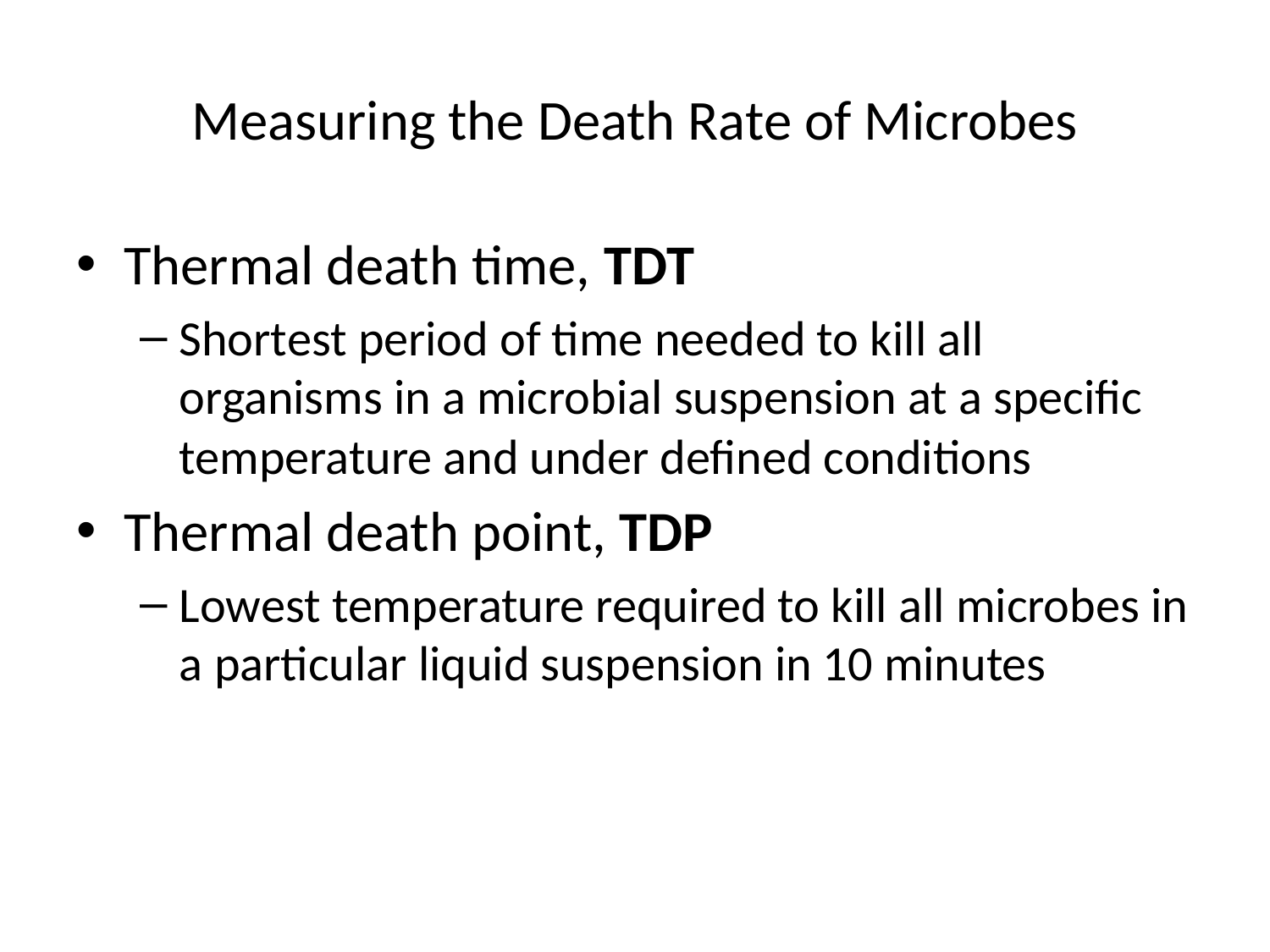

# Measuring the Death Rate of Microbes
Thermal death time, TDT
Shortest period of time needed to kill all organisms in a microbial suspension at a specific temperature and under defined conditions
Thermal death point, TDP
Lowest temperature required to kill all microbes in a particular liquid suspension in 10 minutes